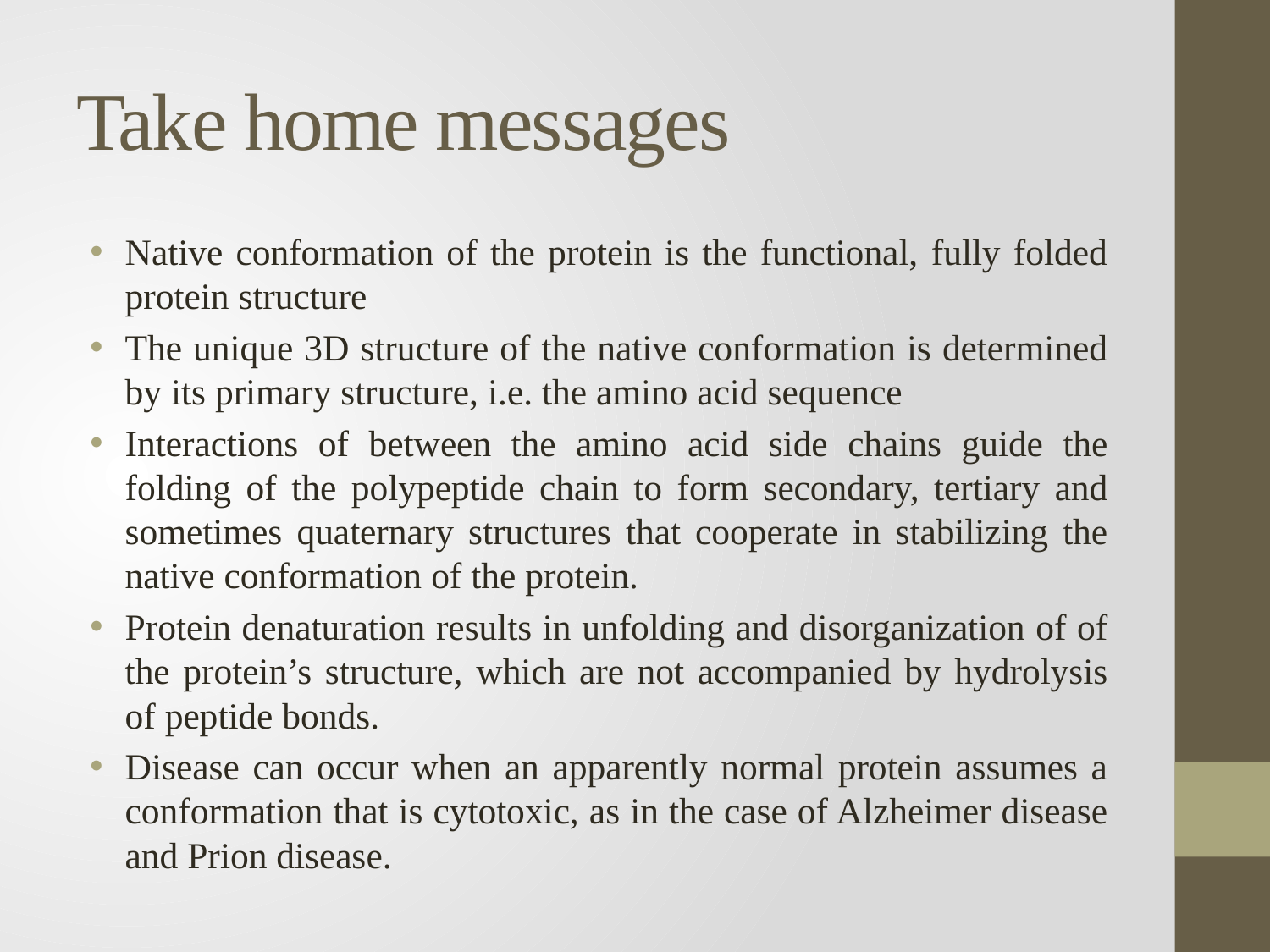

# Take home messages
Native conformation of the protein is the functional, fully folded protein structure
The unique 3D structure of the native conformation is determined by its primary structure, i.e. the amino acid sequence
Interactions of between the amino acid side chains guide the folding of the polypeptide chain to form secondary, tertiary and sometimes quaternary structures that cooperate in stabilizing the native conformation of the protein.
Protein denaturation results in unfolding and disorganization of of the protein’s structure, which are not accompanied by hydrolysis of peptide bonds.
Disease can occur when an apparently normal protein assumes a conformation that is cytotoxic, as in the case of Alzheimer disease and Prion disease.